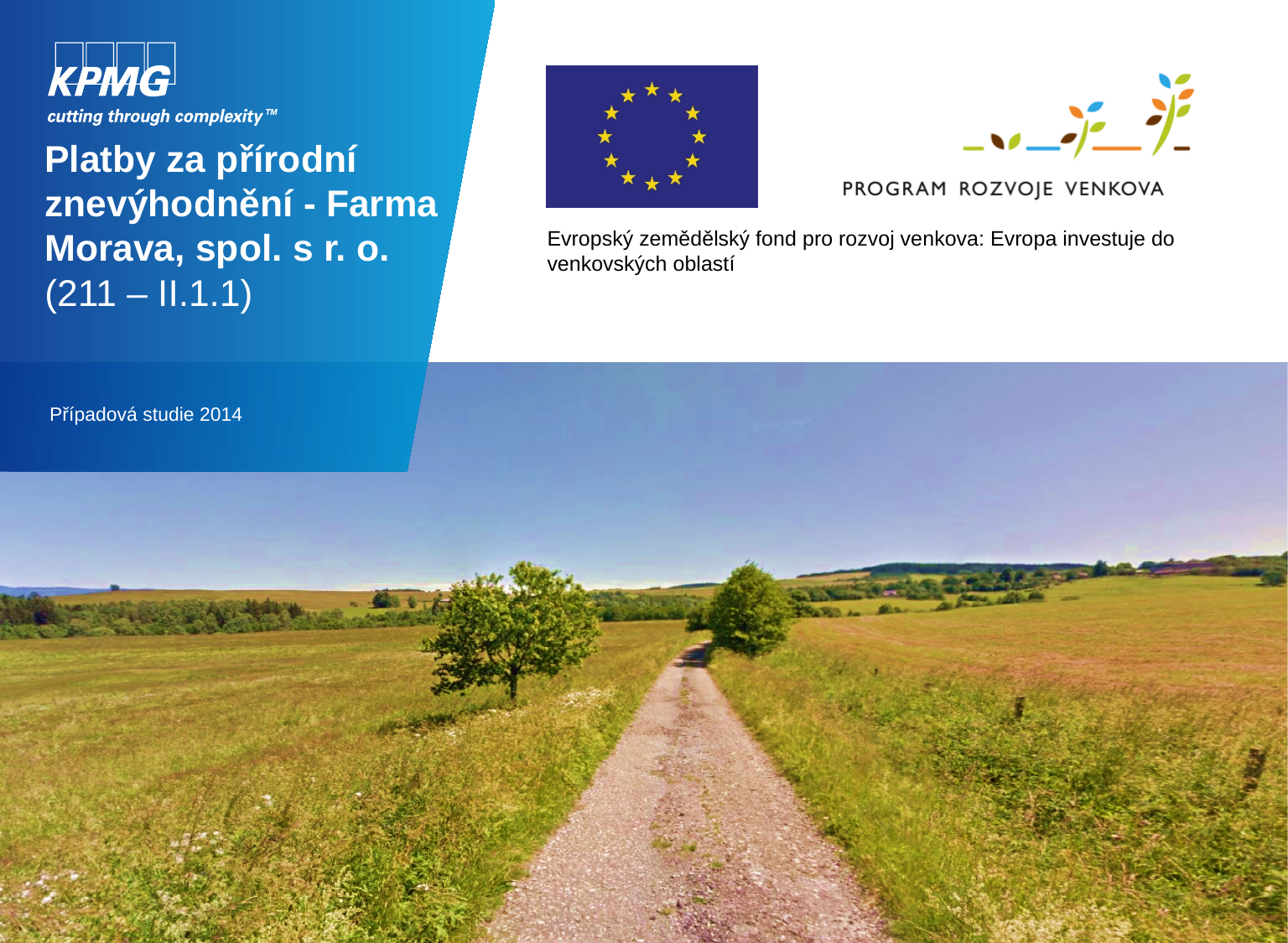

# Platby za přírodní znevýhodnění - Farma Morava, spol. s r. o. (211 – II.1.1)